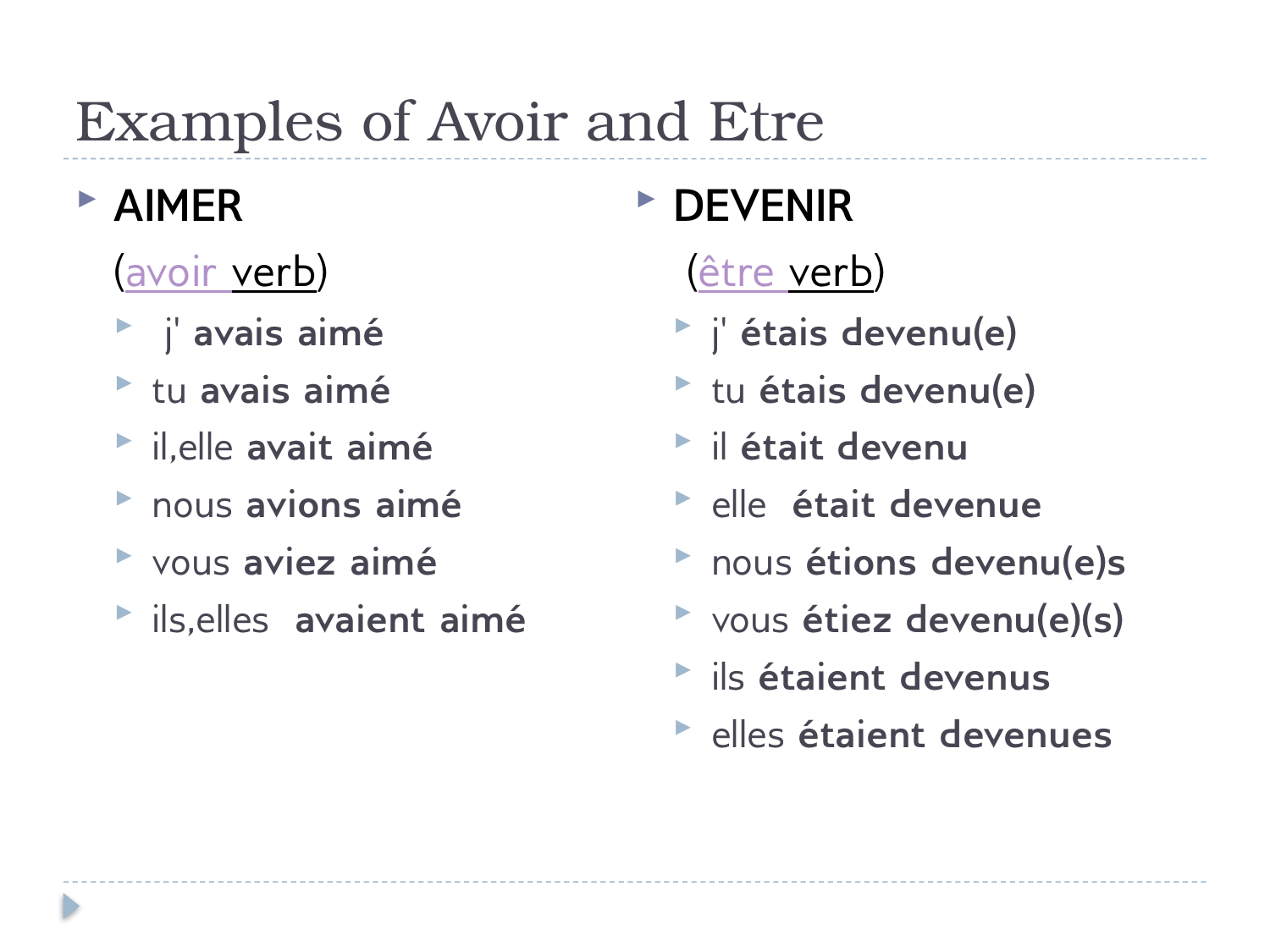

# Examples of Avoir and Etre
AIMER
	(avoir verb)
 j' avais aimé
tu avais aimé
il,elle avait aimé
nous avions aimé
vous aviez aimé
ils,elles  avaient aimé

DEVENIR
	 (être verb)
j' étais devenu(e)
tu étais devenu(e)
il était devenu
elle  était devenue
nous étions devenu(e)s
vous étiez devenu(e)(s)
ils étaient devenus
elles étaient devenues